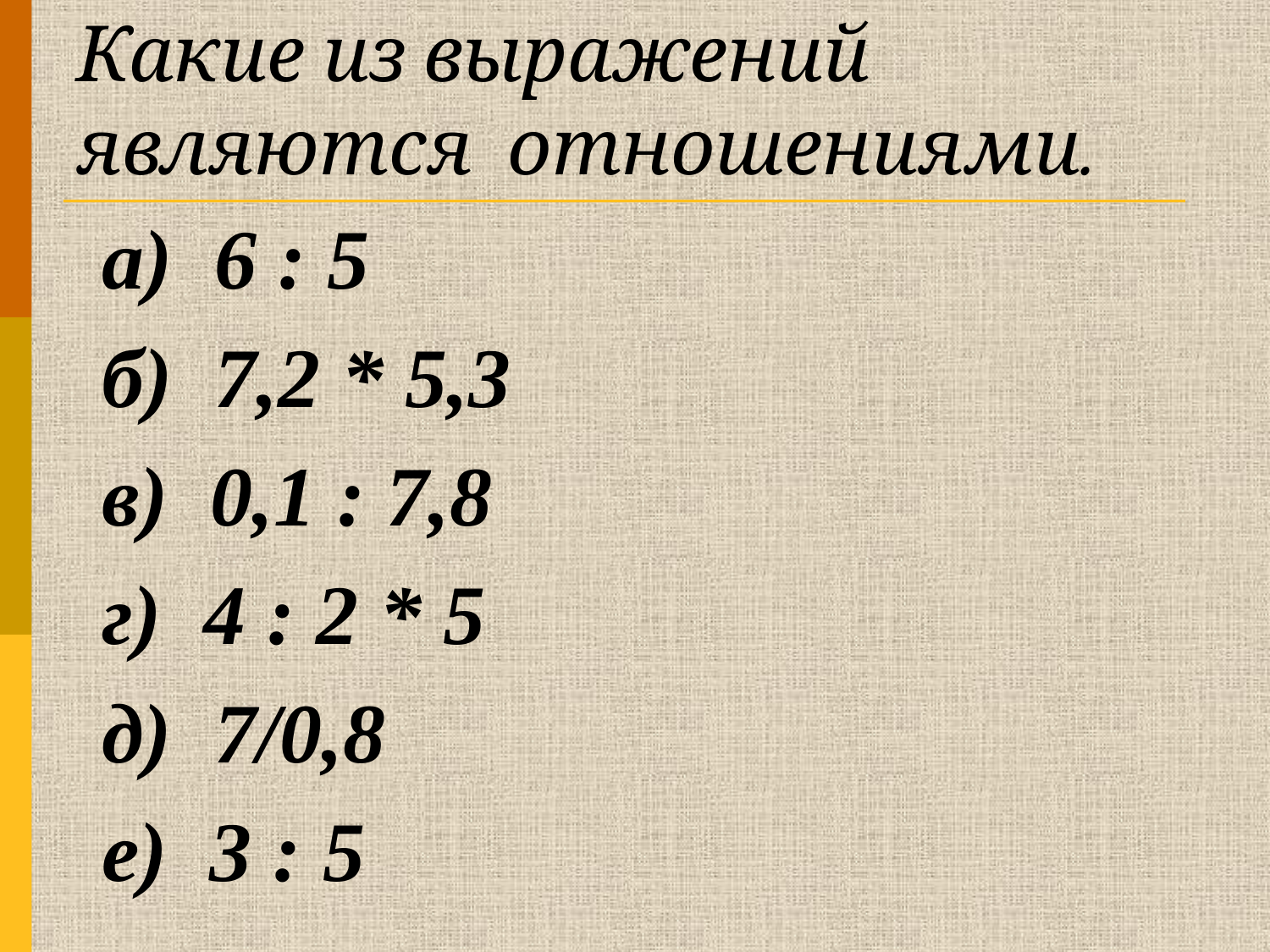

# Какие из выражений являются  отношениями.
а)  6 : 5
б)  7,2 * 5,3
в)  0,1 : 7,8
г)  4 : 2 * 5
д)  7/0,8
е)  3 : 5